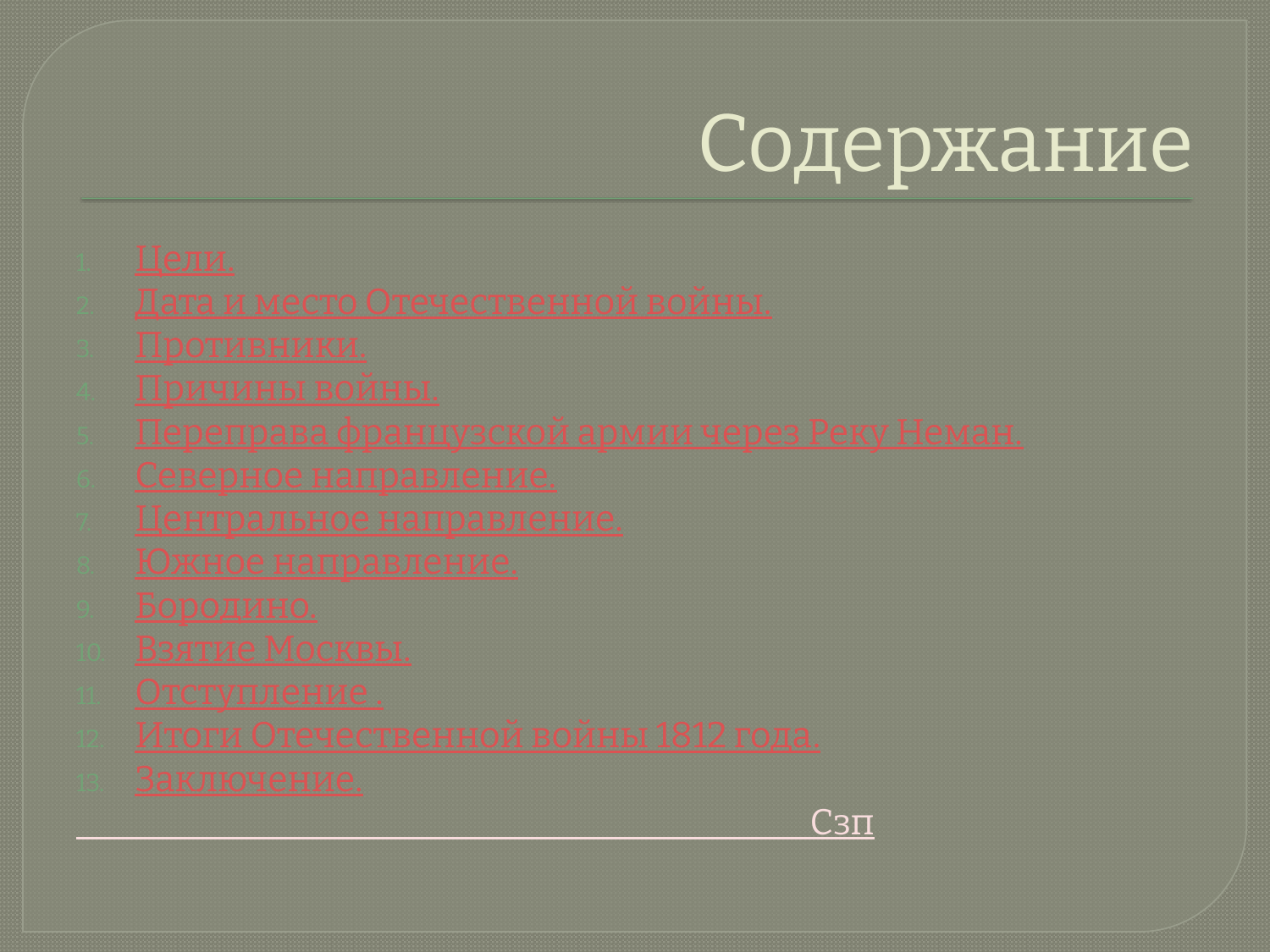

# Содержание
Цели.
Дата и место Отечественной войны.
Противники.
Причины войны.
Переправа французской армии через Реку Неман.
Северное направление.
Центральное направление.
Южное направление.
Бородино.
Взятие Москвы.
Отступление .
Итоги Отечественной войны 1812 года.
Заключение.
                                                                                                      Сзп